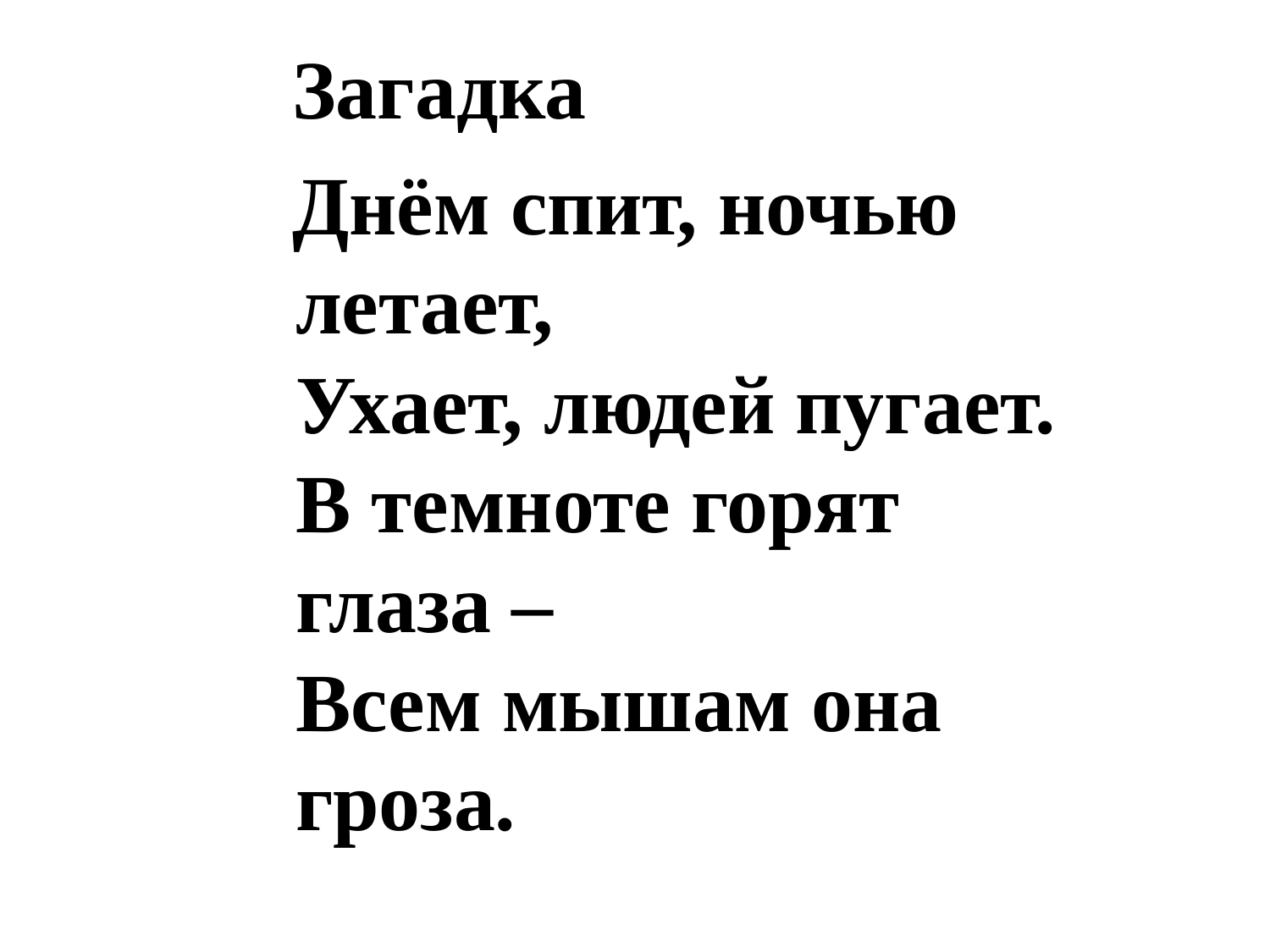

Загадка
  Днём спит, ночью летает,
Ухает, людей пугает.
В темноте горят глаза –
Всем мышам она гроза.